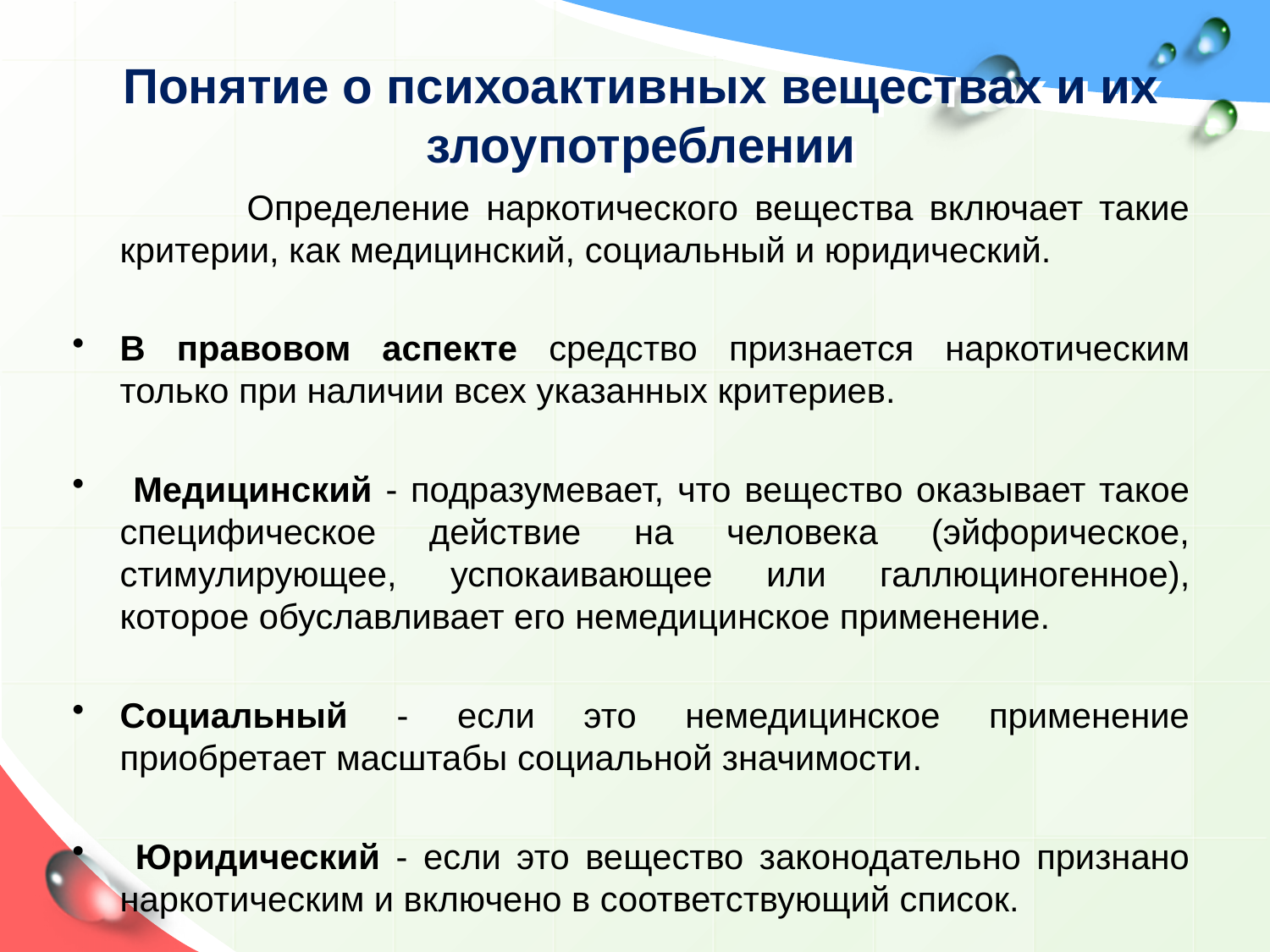

# Понятие о психоактивных веществах и их злоупотреблении
		Определение наркотического вещества включает такие критерии, как медицинский, социальный и юридический.

В правовом аспекте средство признается наркотическим только при наличии всех указанных критериев.

 Медицинский - подразумевает, что вещество оказывает такое специфическое действие на человека (эйфорическое, стимулирующее, успокаивающее или галлюциногенное), которое обуславливает его немедицинское применение.

Социальный - если это немедицинское применение приобретает масштабы социальной значимости.

 Юридический - если это вещество законодательно признано наркотическим и включено в соответствующий список.